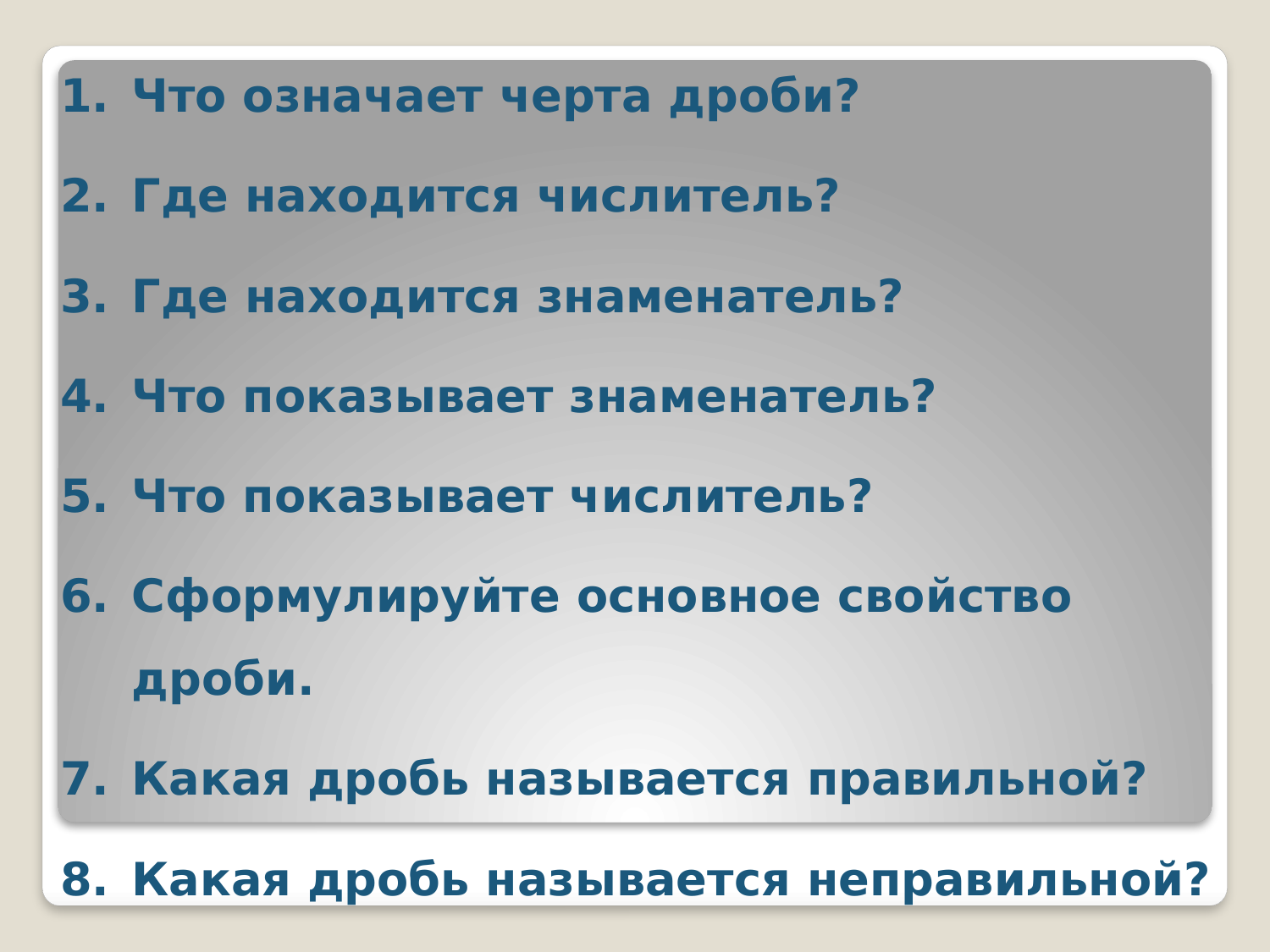

Что означает черта дроби?
Где находится числитель?
Где находится знаменатель?
Что показывает знаменатель?
Что показывает числитель?
Сформулируйте основное свойство дроби.
Какая дробь называется правильной?
Какая дробь называется неправильной?
#